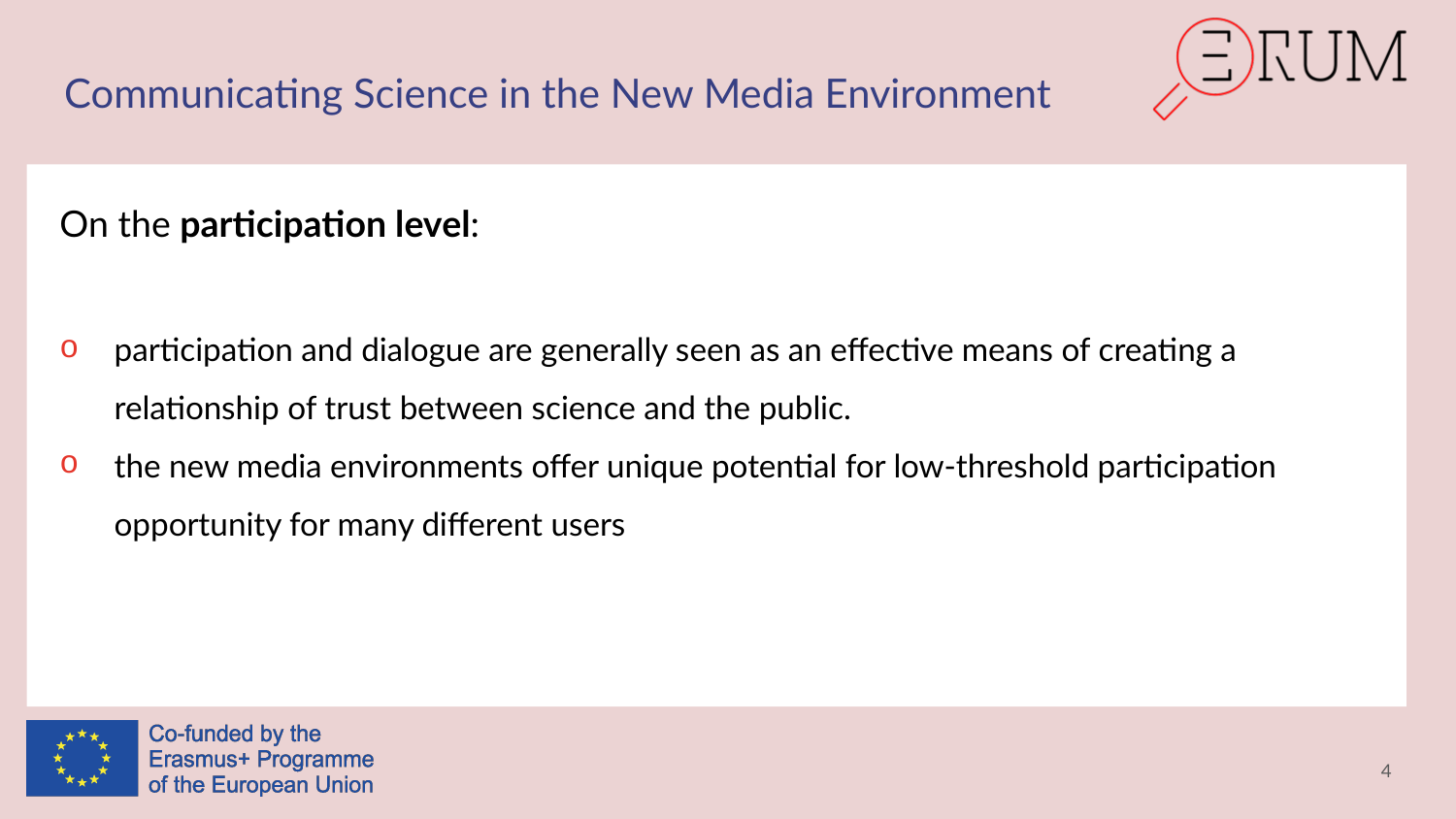

# Communicating Science in the New Media Environment
On the participation level:

participation and dialogue are generally seen as an effective means of creating a relationship of trust between science and the public.
the new media environments offer unique potential for low-threshold participation opportunity for many different users

4